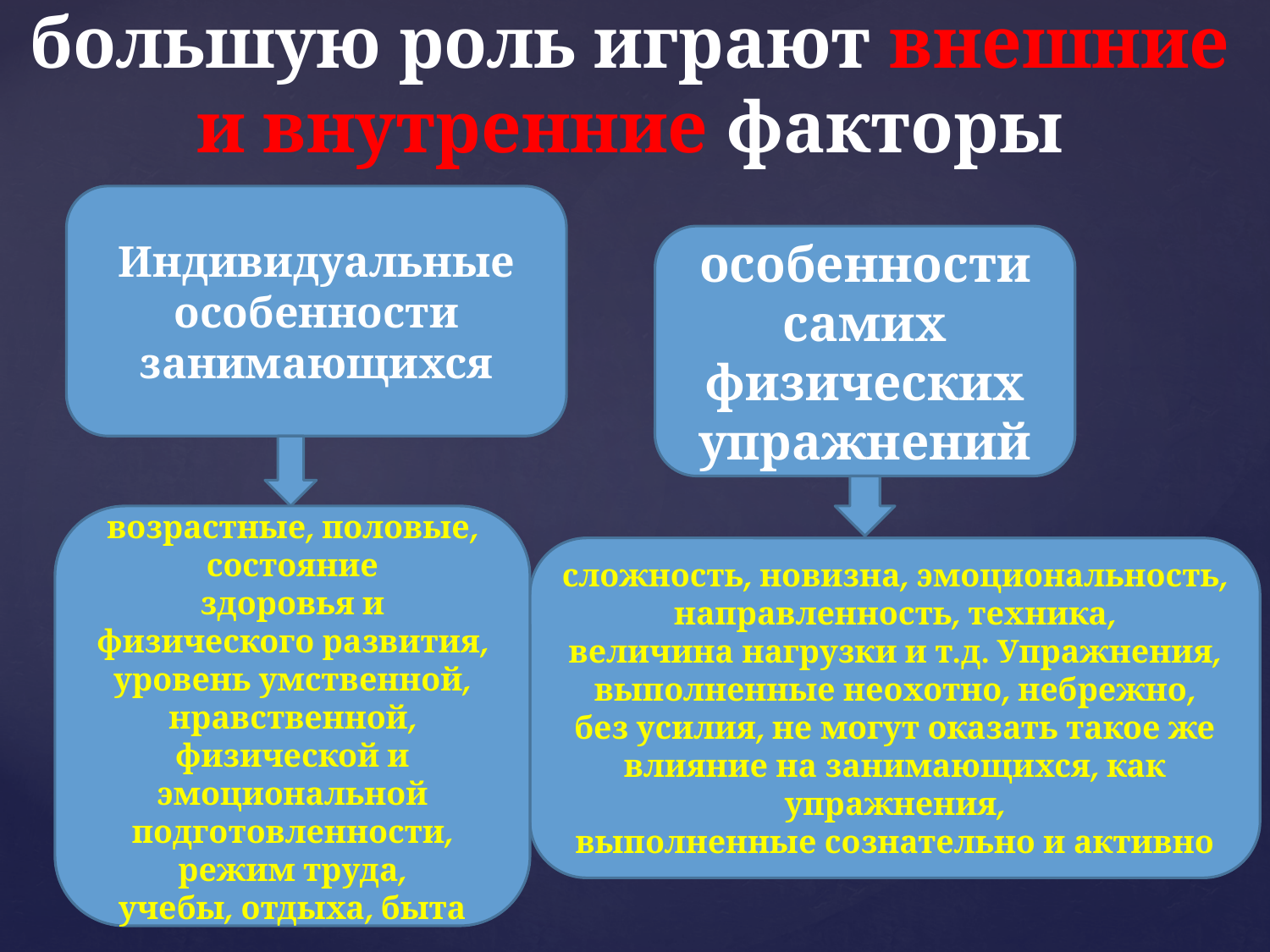

# большую роль играют внешние и внутренние факторы
Индивидуальные особенности занимающихся
особенности самих физических упражнений

возрастные, половые, состояние
здоровья и физического развития, уровень умственной, нравственной,
физической и эмоциональной подготовленности, режим труда,
учебы, отдыха, быта
сложность, новизна, эмоциональность, направленность, техника,
величина нагрузки и т.д. Упражнения, выполненные неохотно, небрежно,
без усилия, не могут оказать такое же влияние на занимающихся, как упражнения,
выполненные сознательно и активно